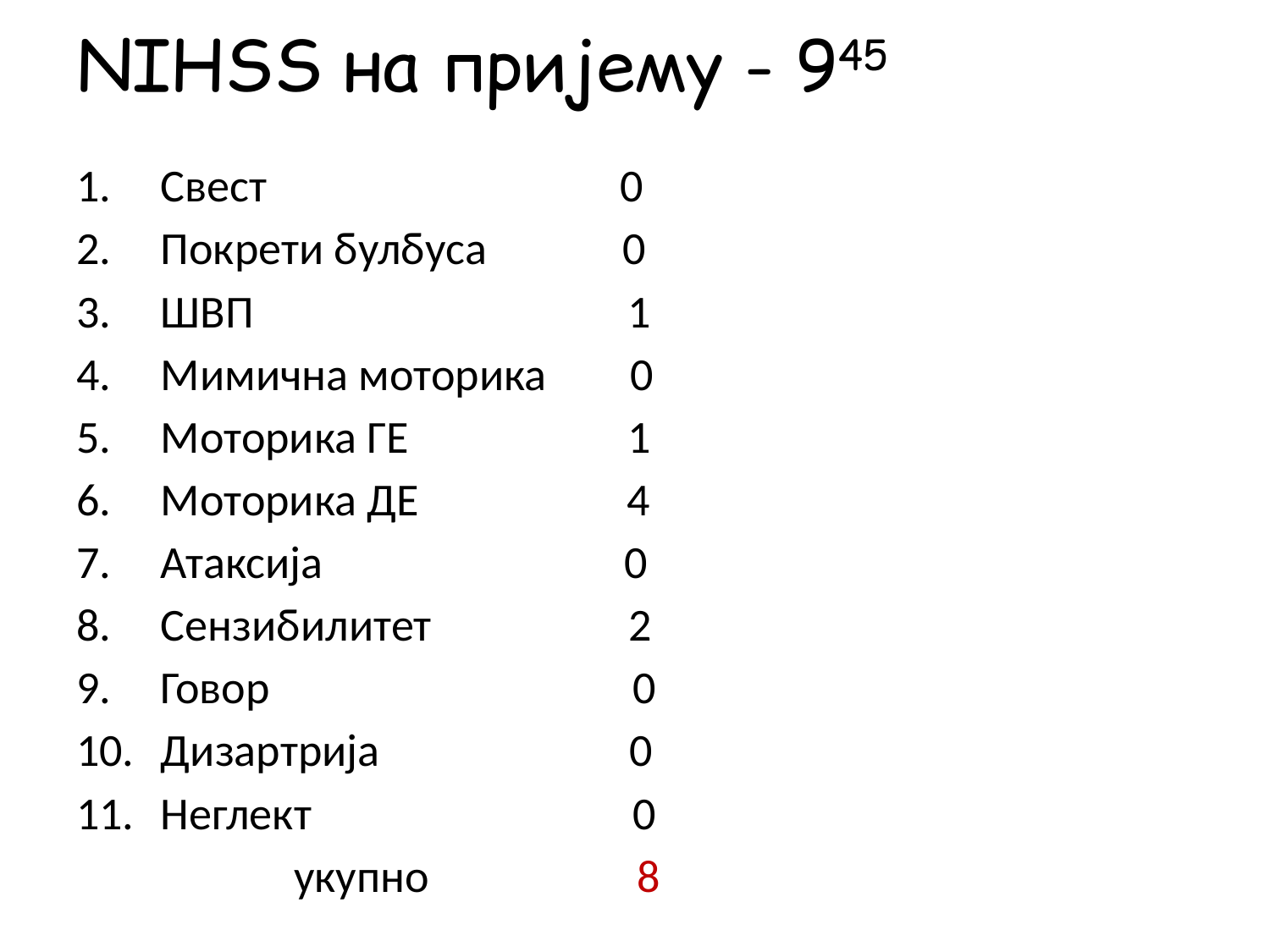

# NIHSS на пријему - 945
Свест                                  0
Покрети булбуса             0
ШВП                                    1
Мимична моторика        0
Моторика ГЕ                     1
Моторика ДЕ                    4
Атаксија                             0
Сензибилитет                   2
Говор                                   0
Дизартрија                        0
Неглект                               0
                     укупно                    8